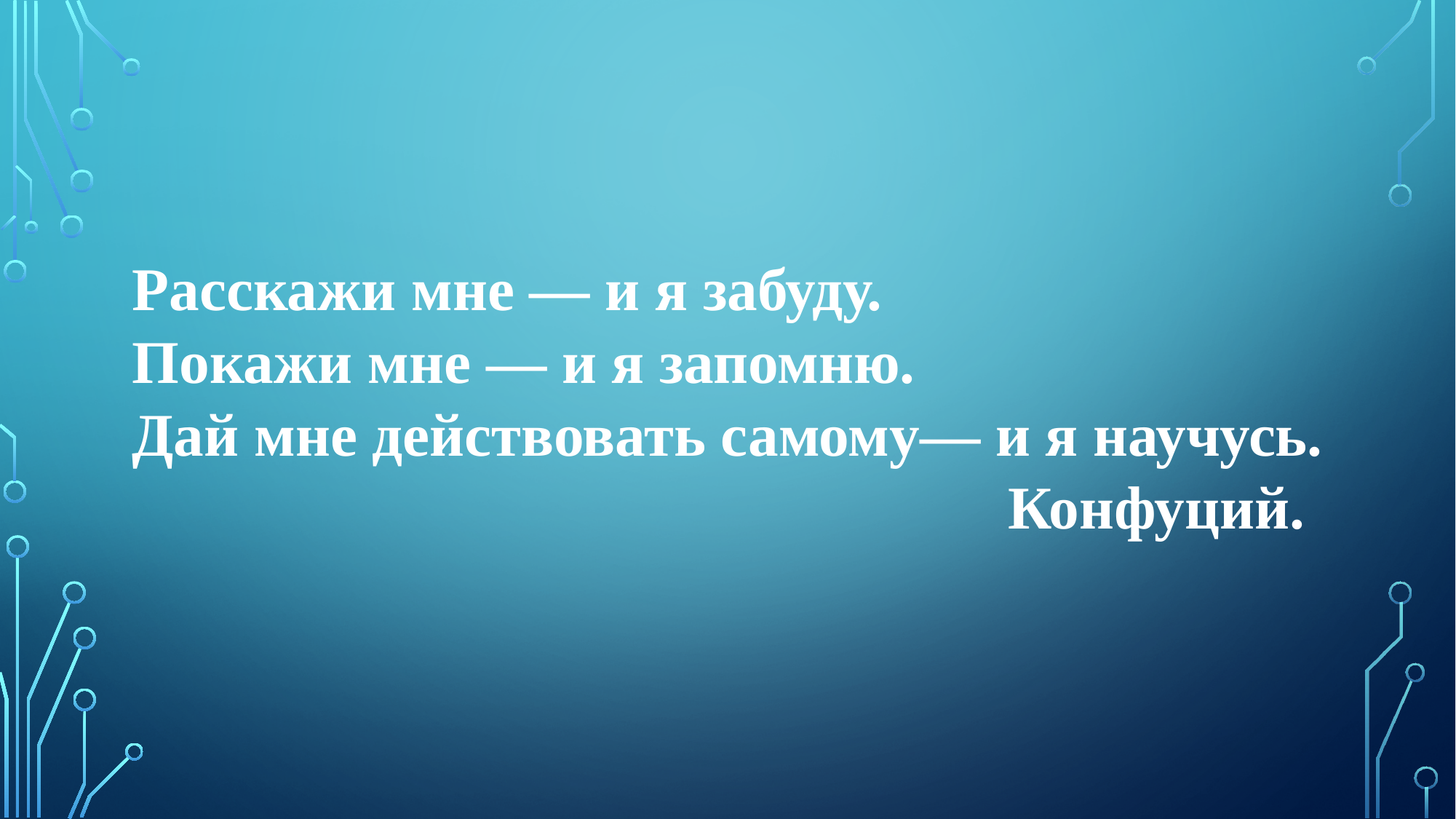

Расскажи мне — и я забуду.
Покажи мне — и я запомню.
Дай мне действовать самому— и я научусь.
                                                          Конфуций.